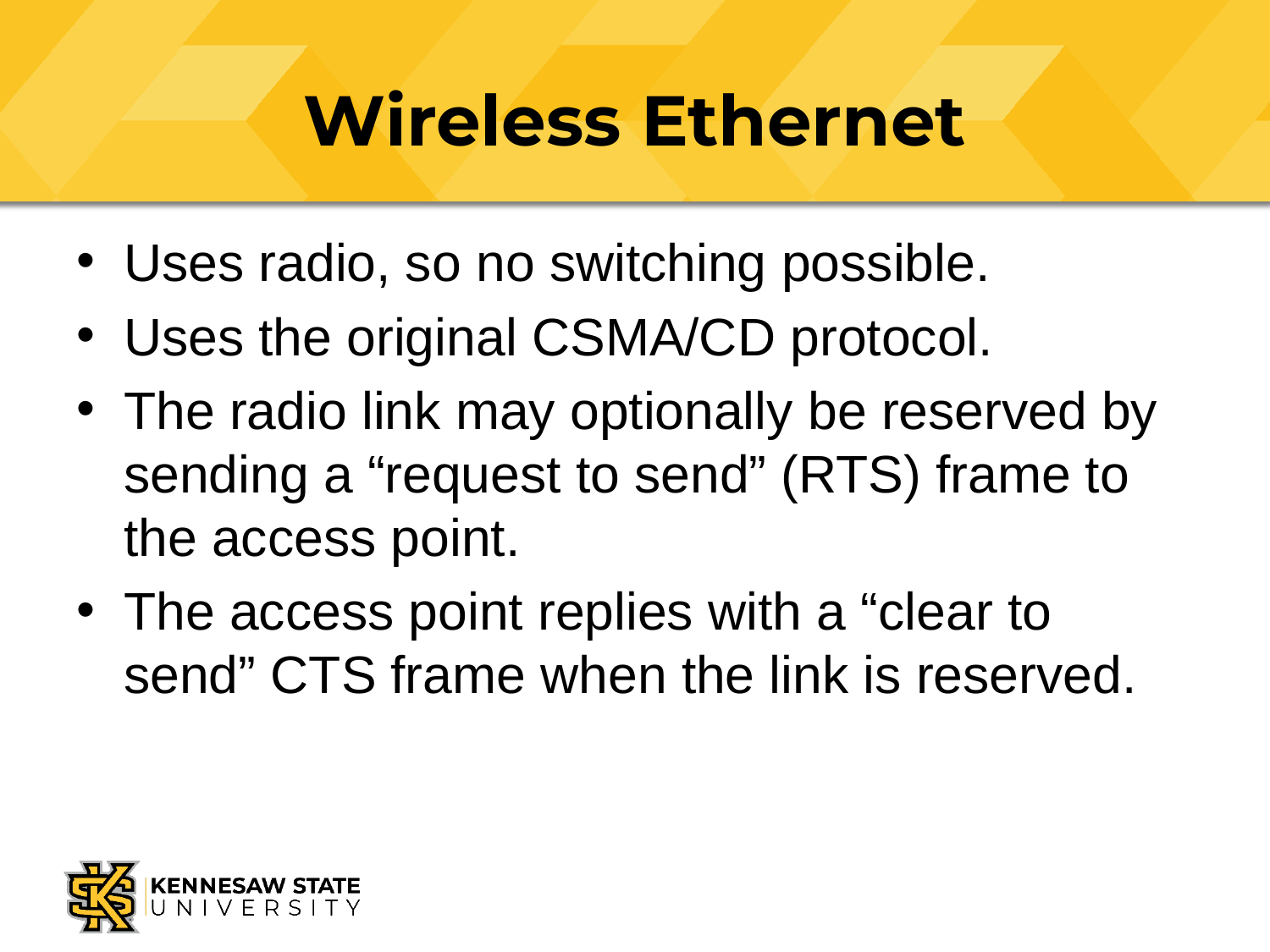

# Wireless Ethernet
Uses radio, so no switching possible.
Uses the original CSMA/CD protocol.
The radio link may optionally be reserved by sending a “request to send” (RTS) frame to the access point.
The access point replies with a “clear to send” CTS frame when the link is reserved.